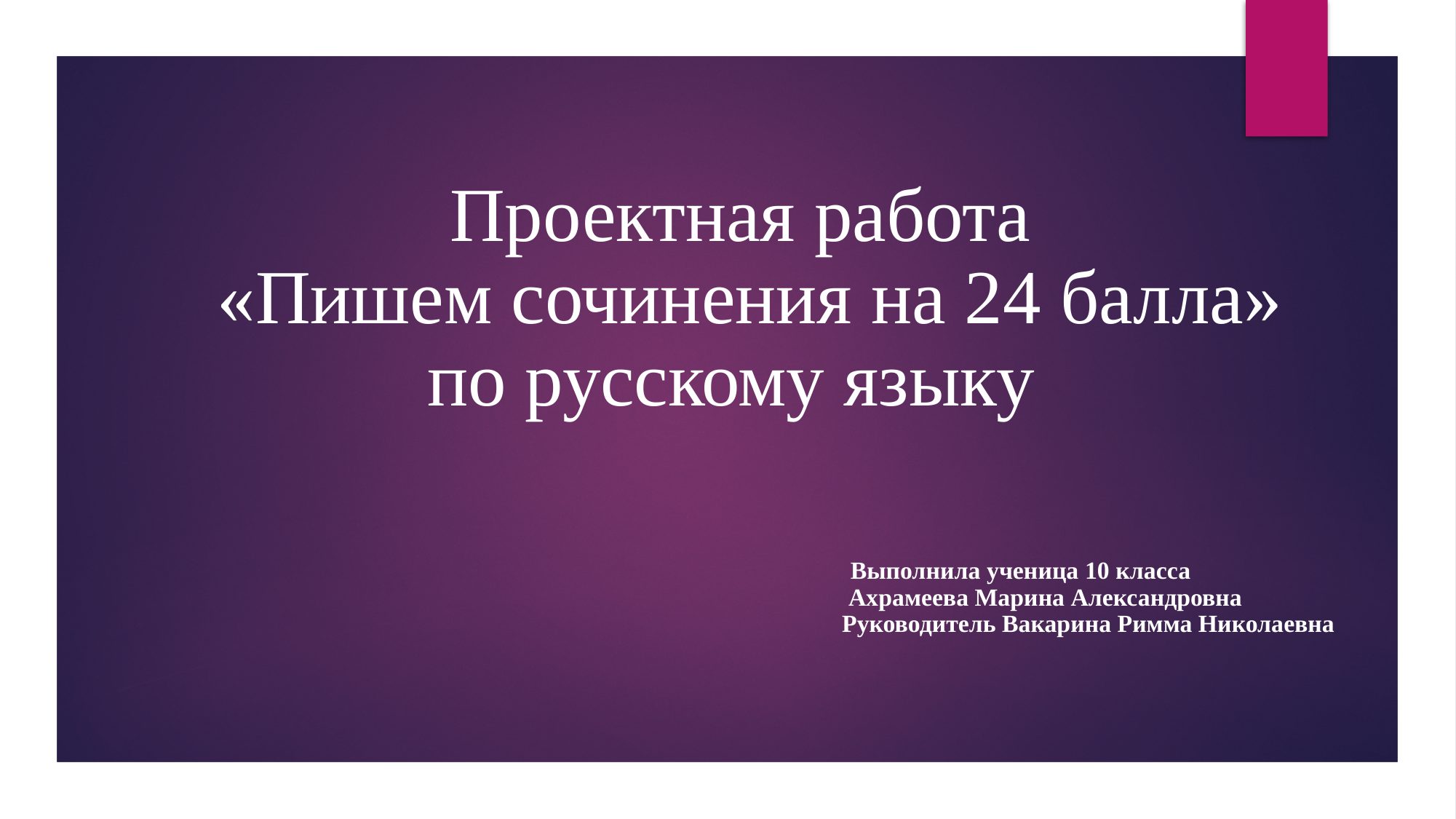

# Проектная работа «Пишем сочинения на 24 балла» по русскому языку Выполнила ученица 10 класса Ахрамеева Марина Александровна Руководитель Вакарина Римма Николаевна